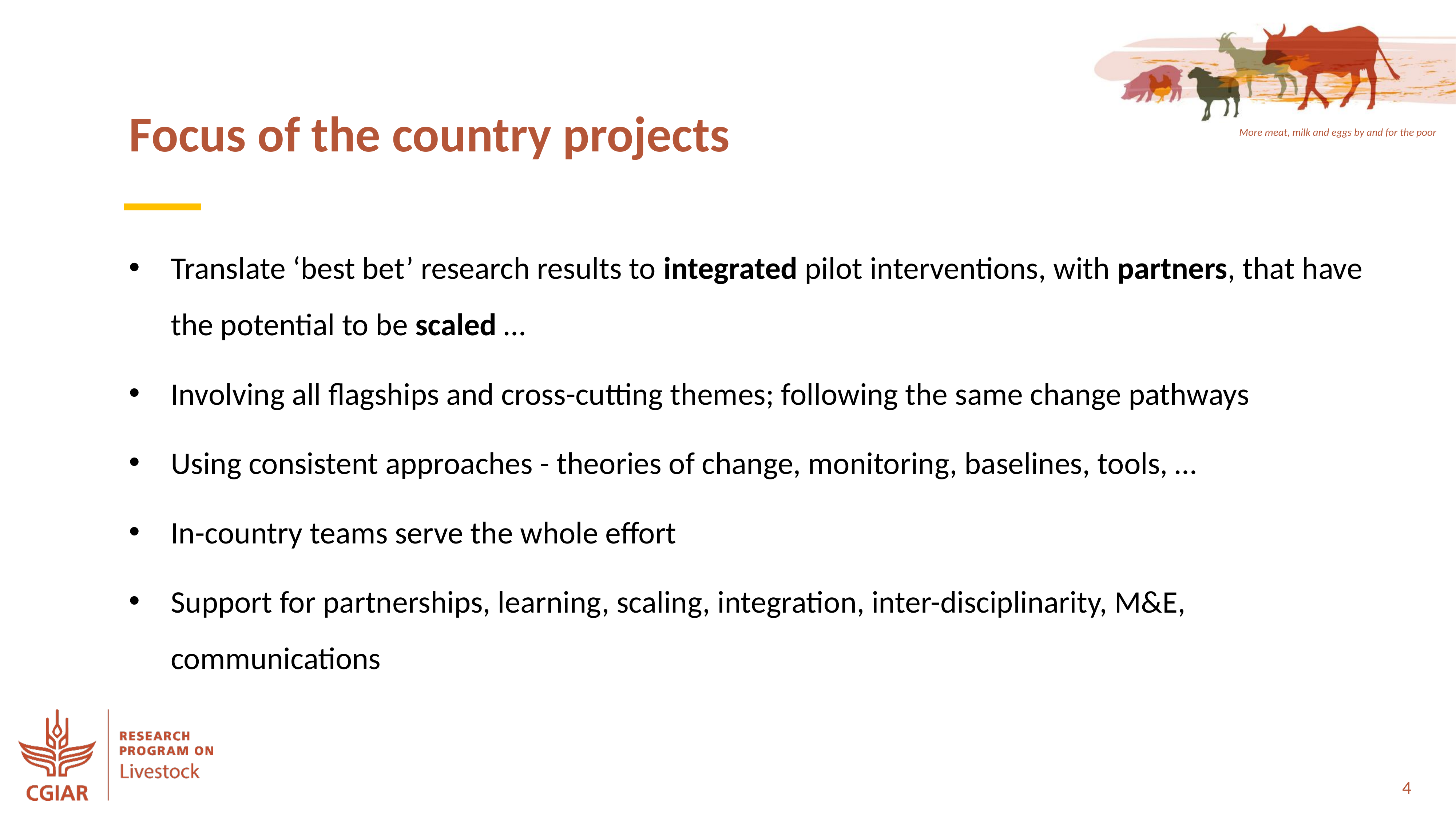

Focus of the country projects
Translate ‘best bet’ research results to integrated pilot interventions, with partners, that have the potential to be scaled …
Involving all flagships and cross-cutting themes; following the same change pathways
Using consistent approaches - theories of change, monitoring, baselines, tools, …
In-country teams serve the whole effort
Support for partnerships, learning, scaling, integration, inter-disciplinarity, M&E, communications